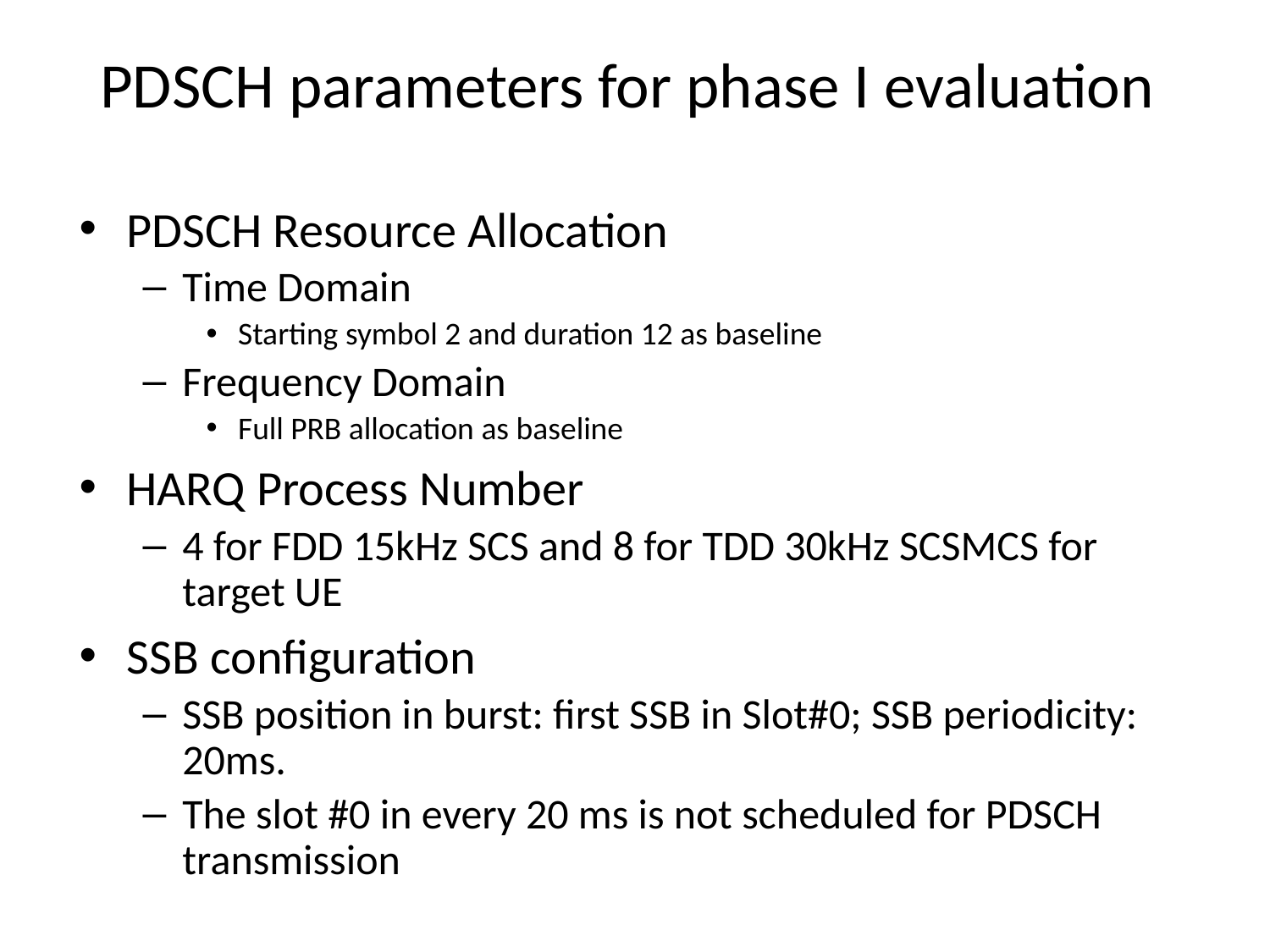

# PDSCH parameters for phase I evaluation
PDSCH Resource Allocation
Time Domain
Starting symbol 2 and duration 12 as baseline
Frequency Domain
Full PRB allocation as baseline
HARQ Process Number
4 for FDD 15kHz SCS and 8 for TDD 30kHz SCSMCS for target UE
SSB configuration
SSB position in burst: first SSB in Slot#0; SSB periodicity: 20ms.
The slot #0 in every 20 ms is not scheduled for PDSCH transmission